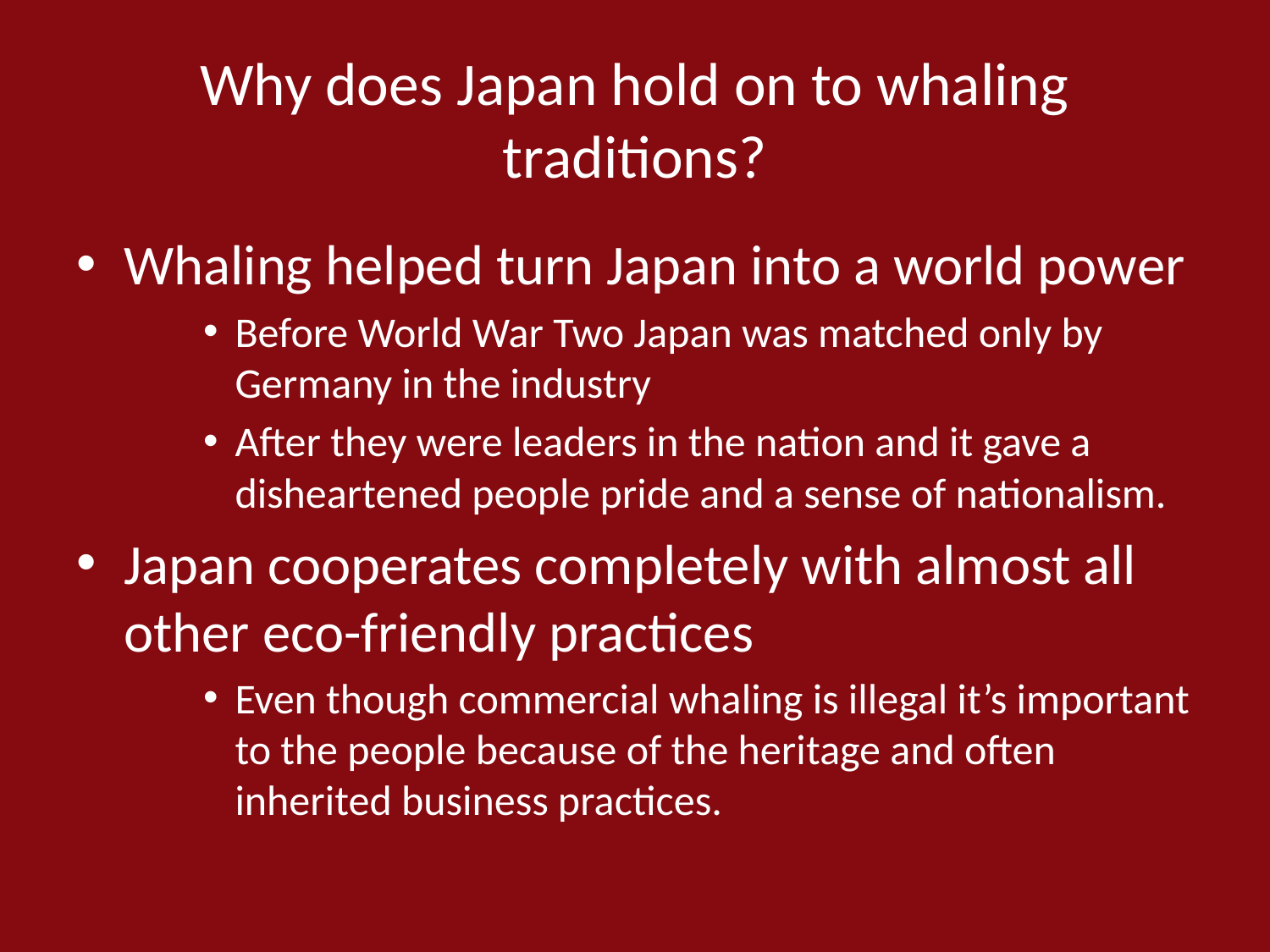

# Why does Japan hold on to whaling traditions?
Whaling helped turn Japan into a world power
Before World War Two Japan was matched only by Germany in the industry
After they were leaders in the nation and it gave a disheartened people pride and a sense of nationalism.
Japan cooperates completely with almost all other eco-friendly practices
Even though commercial whaling is illegal it’s important to the people because of the heritage and often inherited business practices.